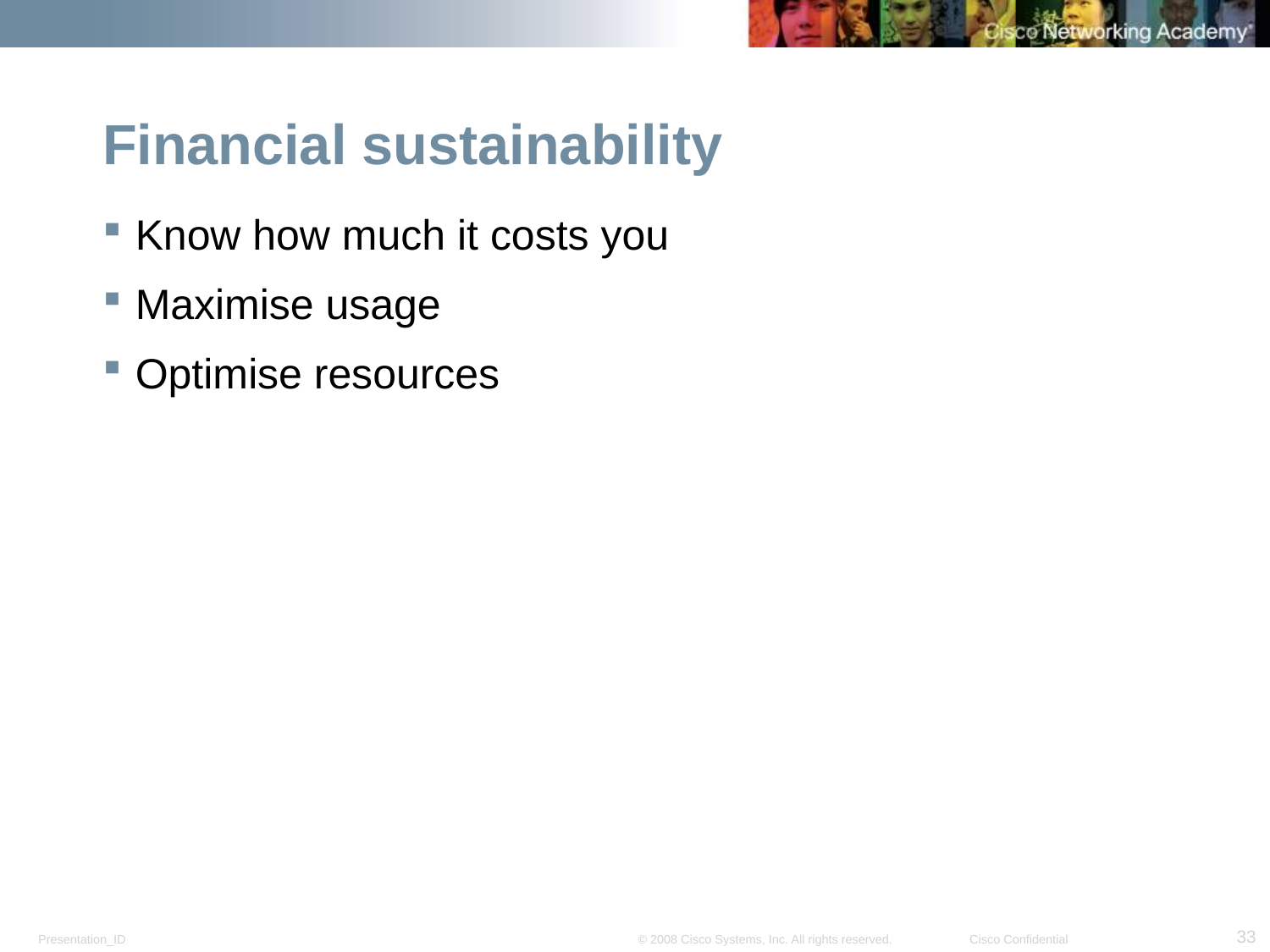

# Financial sustainability
Know how much it costs you
Maximise usage
Optimise resources